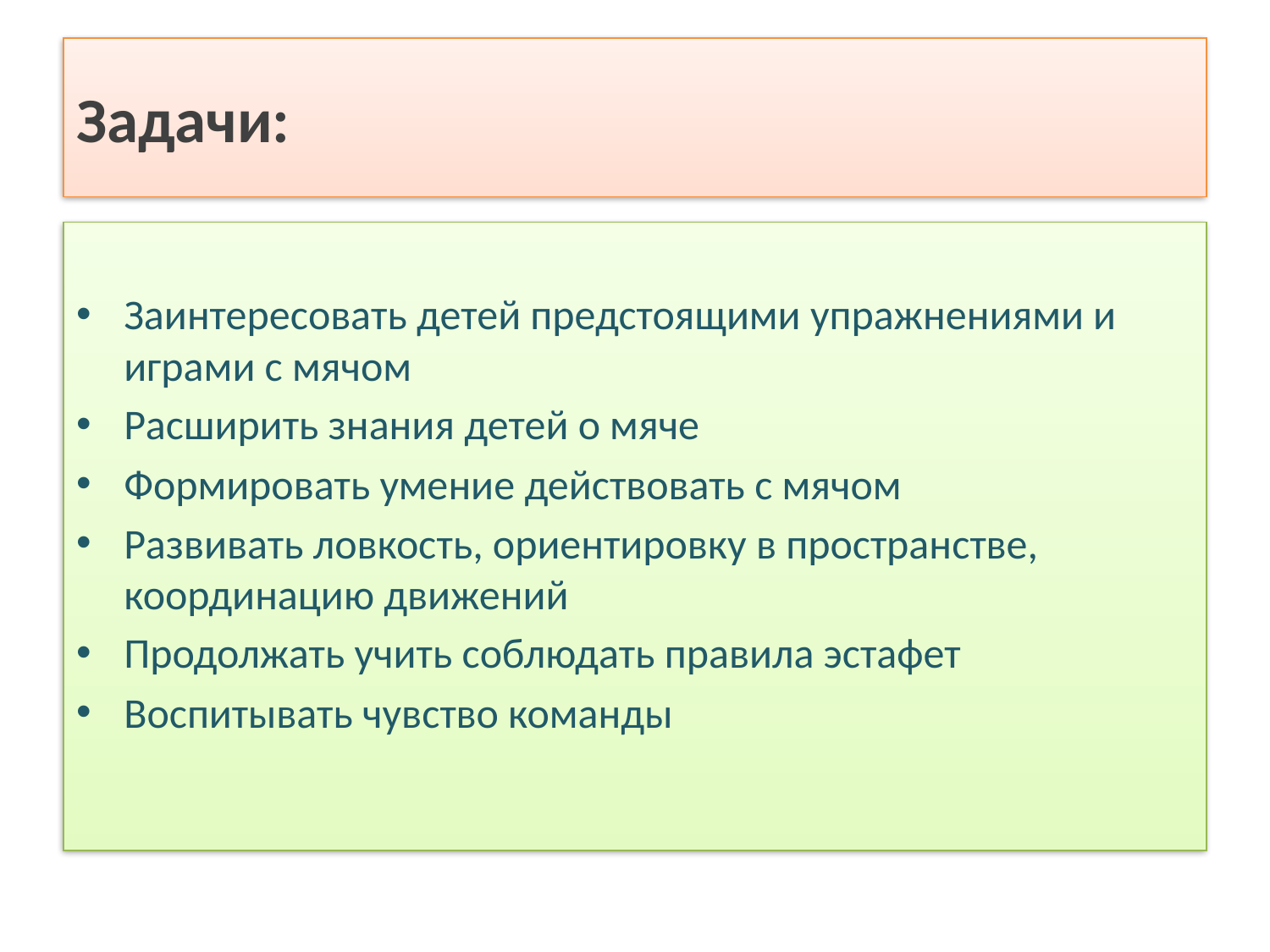

# Задачи:

Заинтересовать детей предстоящими упражнениями и играми с мячом
Расширить знания детей о мяче
Формировать умение действовать с мячом
Развивать ловкость, ориентировку в пространстве, координацию движений
Продолжать учить соблюдать правила эстафет
Воспитывать чувство команды